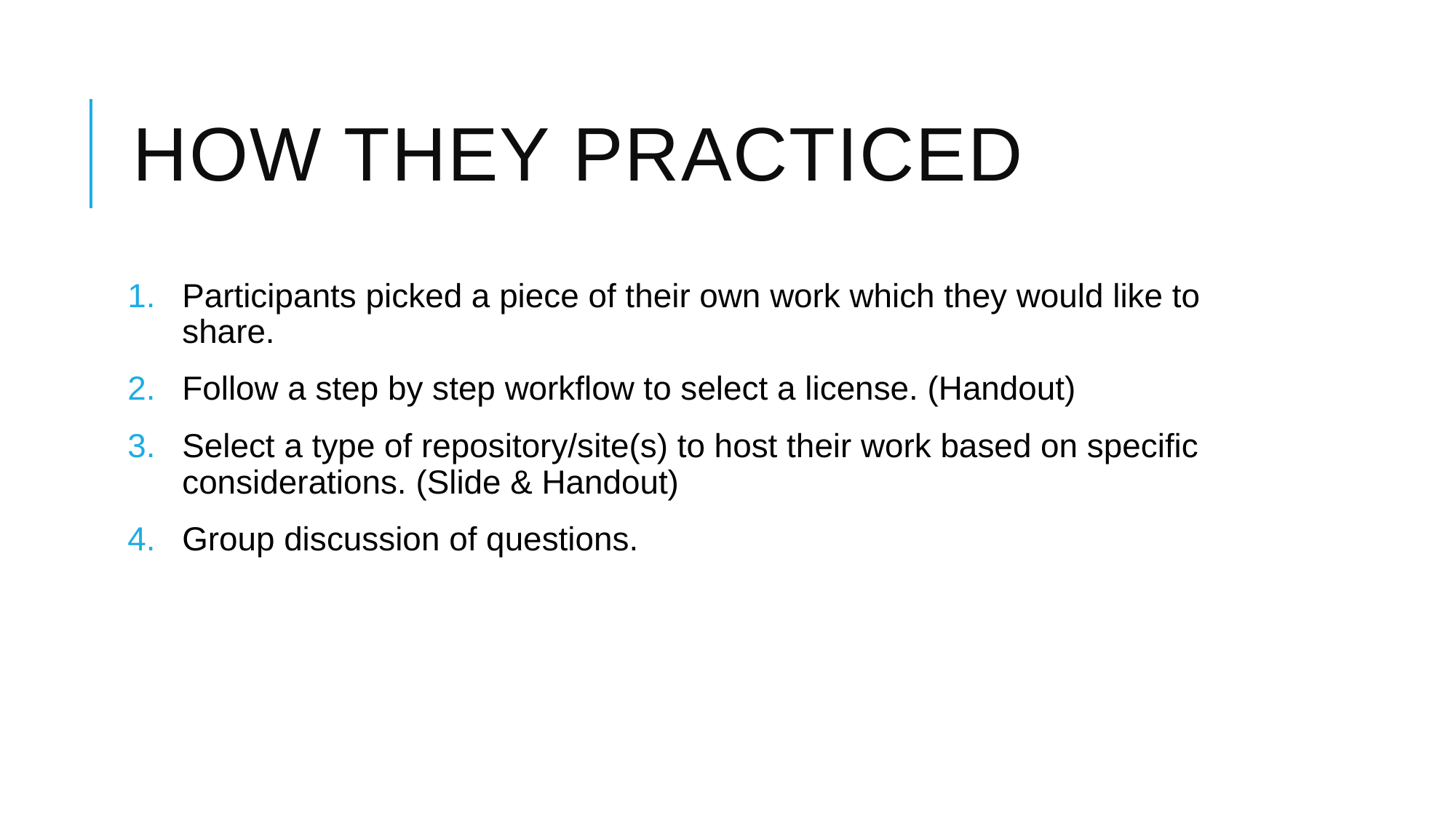

# How they practiced
Participants picked a piece of their own work which they would like to share.
Follow a step by step workflow to select a license. (Handout)
Select a type of repository/site(s) to host their work based on specific considerations. (Slide & Handout)
Group discussion of questions.